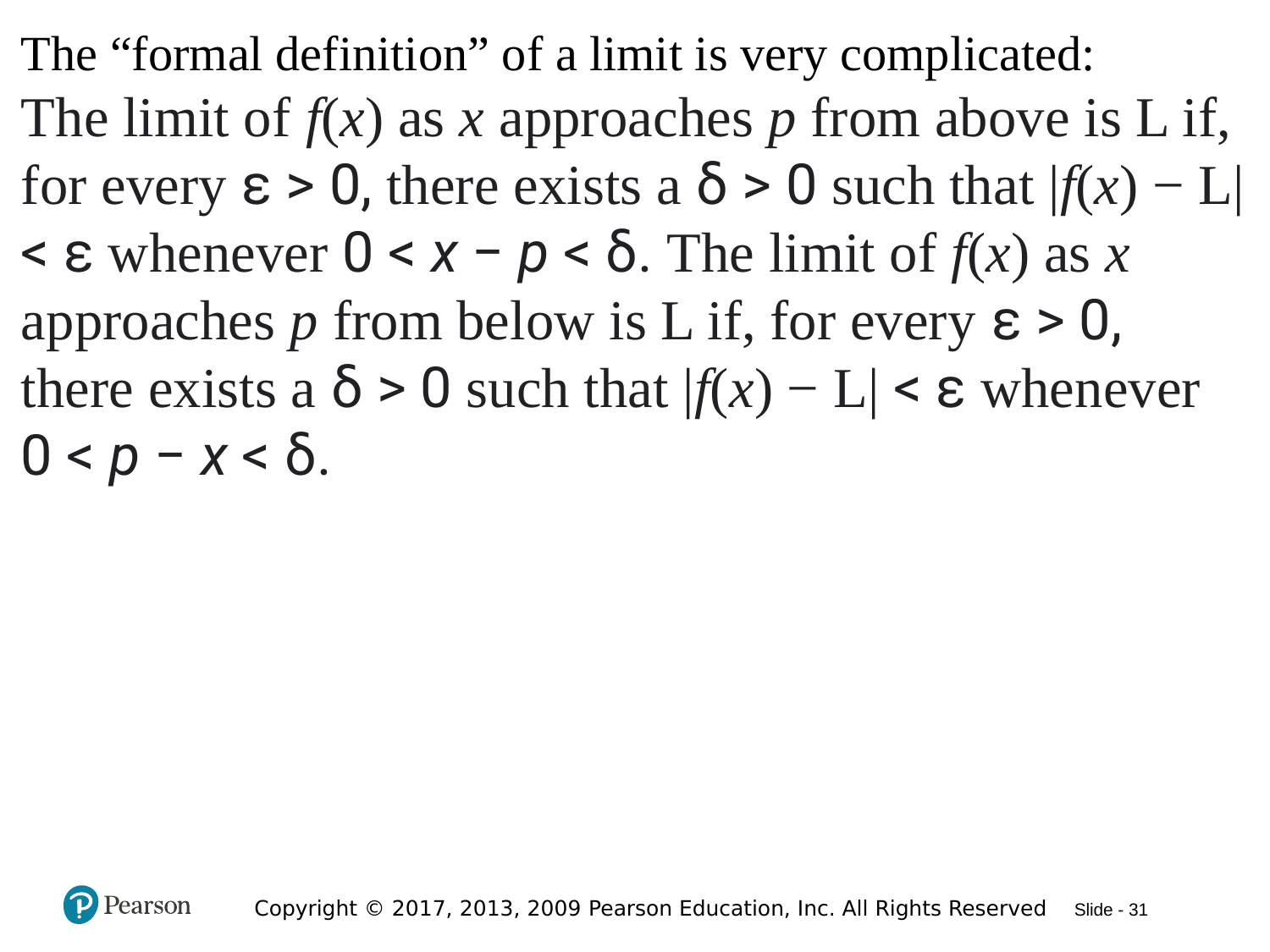

The “formal definition” of a limit is very complicated:
The limit of f(x) as x approaches p from above is L if, for every ε > 0, there exists a δ > 0 such that |f(x) − L| < ε whenever 0 < x − p < δ. The limit of f(x) as x approaches p from below is L if, for every ε > 0, there exists a δ > 0 such that |f(x) − L| < ε whenever
0 < p − x < δ.